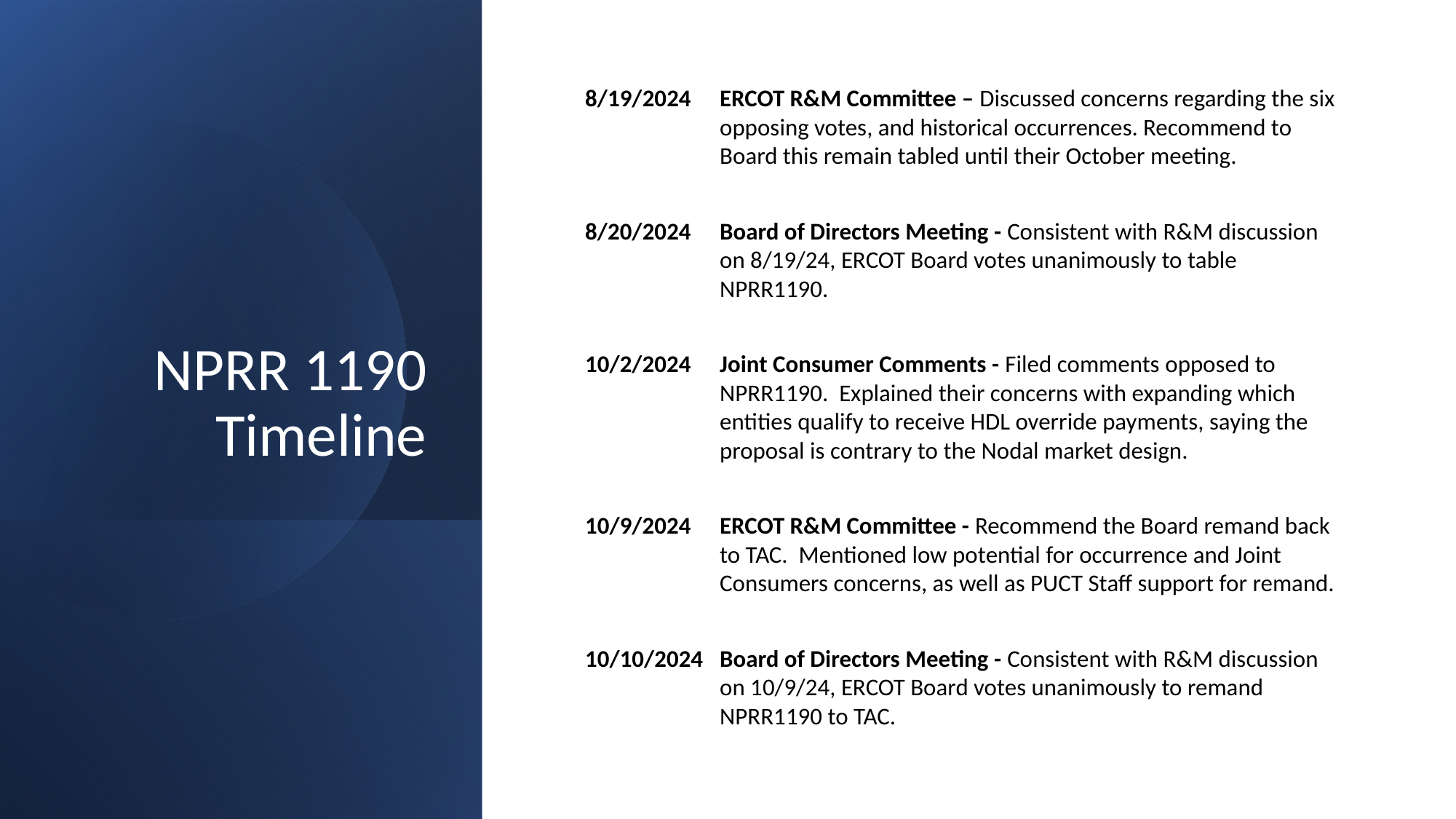

# NPRR 1190 Timeline
8/19/2024	ERCOT R&M Committee – Discussed concerns regarding the six opposing votes, and historical occurrences. Recommend to Board this remain tabled until their October meeting.

8/20/2024	Board of Directors Meeting - Consistent with R&M discussion on 8/19/24, ERCOT Board votes unanimously to table NPRR1190.

10/2/2024	Joint Consumer Comments - Filed comments opposed to NPRR1190.  Explained their concerns with expanding which entities qualify to receive HDL override payments, saying the proposal is contrary to the Nodal market design.

10/9/2024	ERCOT R&M Committee - Recommend the Board remand back to TAC.  Mentioned low potential for occurrence and Joint Consumers concerns, as well as PUCT Staff support for remand.

10/10/2024	Board of Directors Meeting - Consistent with R&M discussion on 10/9/24, ERCOT Board votes unanimously to remand NPRR1190 to TAC.

6